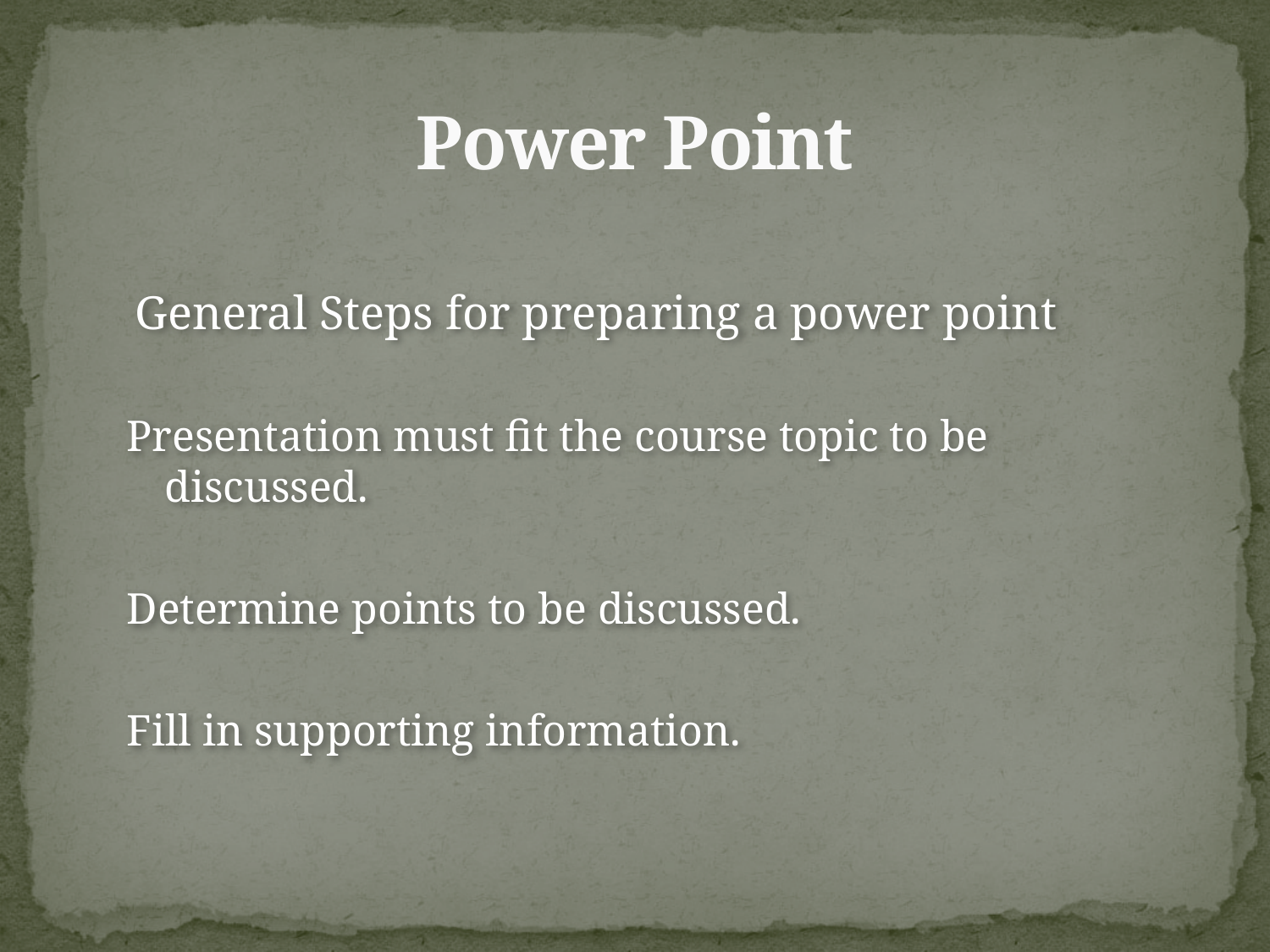

# Power Point

     General Steps for preparing a power point

Presentation must fit the course topic to be discussed.

Determine points to be discussed.

Fill in supporting information.